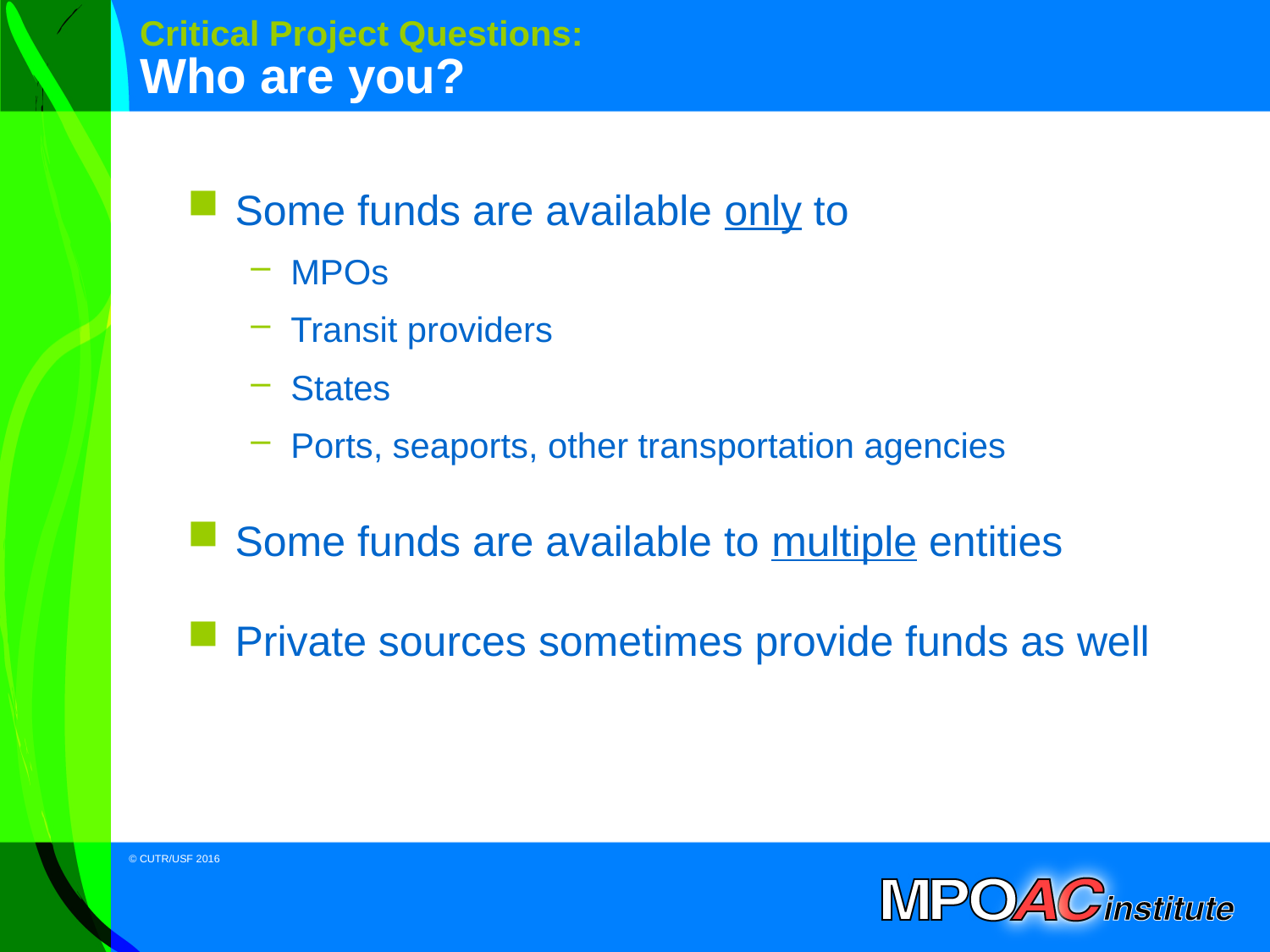

# Critical Project Questions: Who are you?
Some funds are available only to
MPOs
Transit providers
States
Ports, seaports, other transportation agencies
Some funds are available to multiple entities
Private sources sometimes provide funds as well